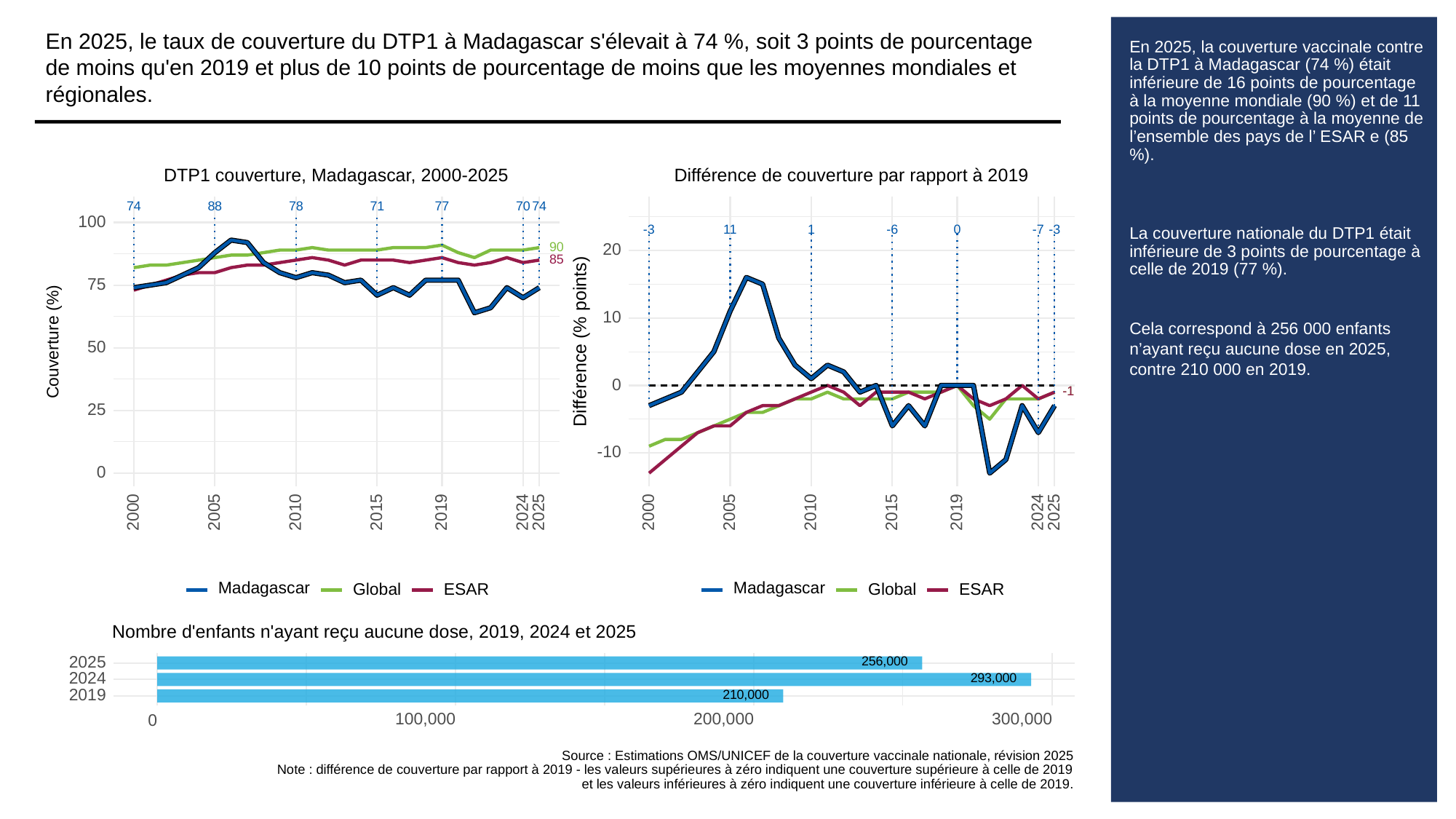

En 2025, le taux de couverture du DTP1 à Madagascar s'élevait à 74 %, soit 3 points de pourcentage de moins qu'en 2019 et plus de 10 points de pourcentage de moins que les moyennes mondiales et régionales.
# En 2025, la couverture vaccinale contre la DTP1 à Madagascar (74 %) était inférieure de 16 points de pourcentage à la moyenne mondiale (90 %) et de 11 points de pourcentage à la moyenne de l’ensemble des pays de l’ ESAR e (85 %).

La couverture nationale du DTP1 était inférieure de 3 points de pourcentage à celle de 2019 (77 %).

Cela correspond à 256 000 enfants n’ayant reçu aucune dose en 2025, contre 210 000 en 2019.

DTP1 couverture, Madagascar, 2000-2025
Différence de couverture par rapport à 2019

88
78
70
71
74
74
77
100

-3
-3
-6
0
11
1
-7

90
20

85

75

10

Différence (% points)
Couverture (%)
50

0

-1
-1
25

-10

0

2000
2005
2010
2015
2019
2024
2025
2000
2005
2010
2015
2019
2024
2025
Madagascar
Madagascar
Global
ESAR
Global
ESAR

Nombre d'enfants n'ayant reçu aucune dose, 2019, 2024 et 2025

256,000
2025

293,000
2024

210,000
2019

100,000
200,000
300,000
0
Source : Estimations OMS/UNICEF de la couverture vaccinale nationale, révision 2025
Note : différence de couverture par rapport à 2019 - les valeurs supérieures à zéro indiquent une couverture supérieure à celle de 2019
et les valeurs inférieures à zéro indiquent une couverture inférieure à celle de 2019.